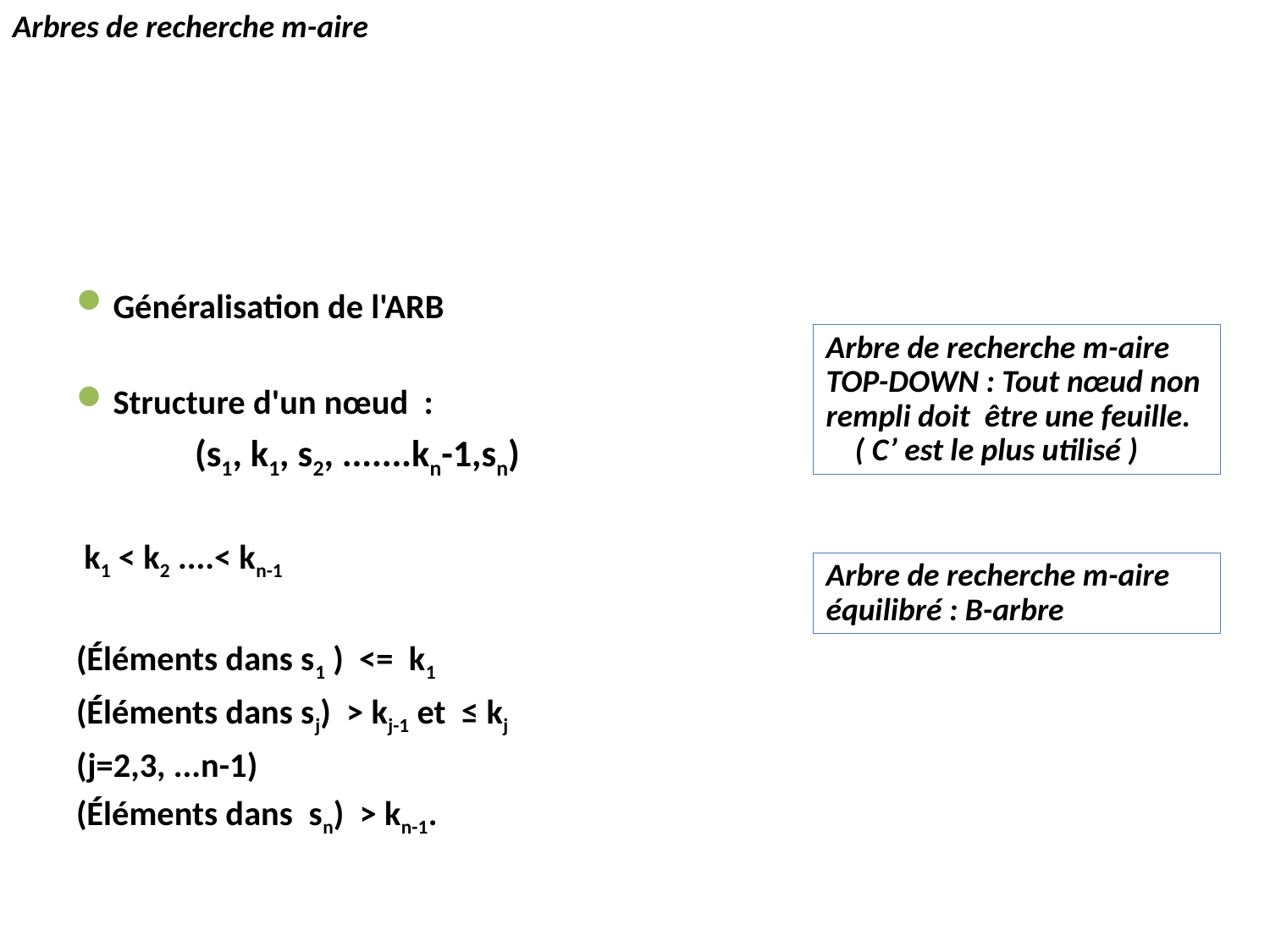

Arbres de recherche m-aire

Généralisation de l'ARB

Structure d'un nœud  :
              (s1, k1, s2, .......kn-1,sn)

 k1 < k2 ....< kn-1

(Éléments dans s1 )  <=  k1
(Éléments dans sj)  > kj-1 et  ≤ kj
(j=2,3, ...n-1)
(Éléments dans  sn)  > kn-1.

Arbre de recherche m-aire TOP-DOWN : Tout nœud non rempli doit  être une feuille.
    ( C’ est le plus utilisé )
Arbre de recherche m-aire équilibré : B-arbre